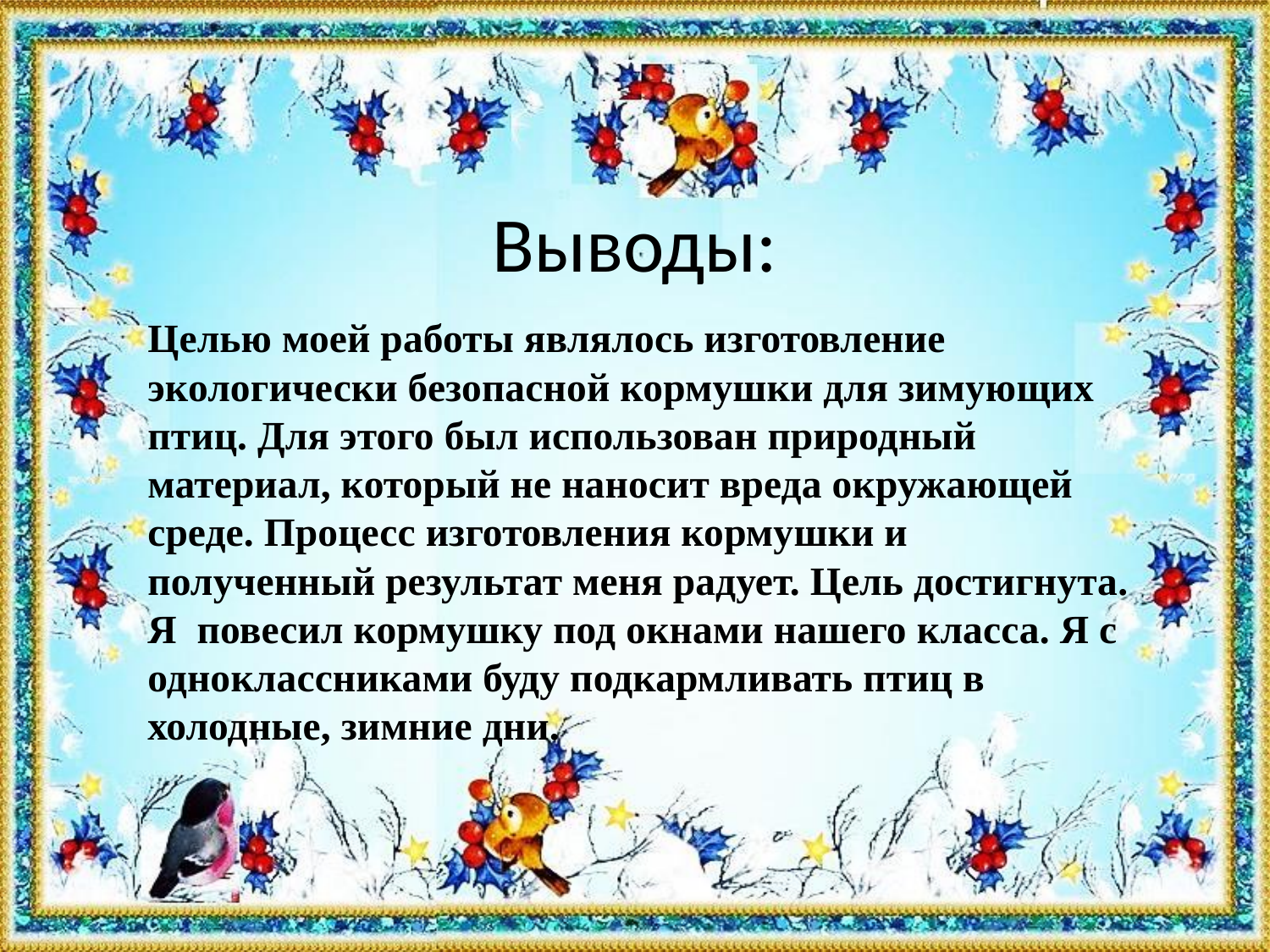

# Выводы:
Целью моей работы являлось изготовление экологически безопасной кормушки для зимующих птиц. Для этого был использован природный материал, который не наносит вреда окружающей среде. Процесс изготовления кормушки и полученный результат меня радует. Цель достигнута. Я  повесил кормушку под окнами нашего класса. Я с одноклассниками буду подкармливать птиц в холодные, зимние дни.